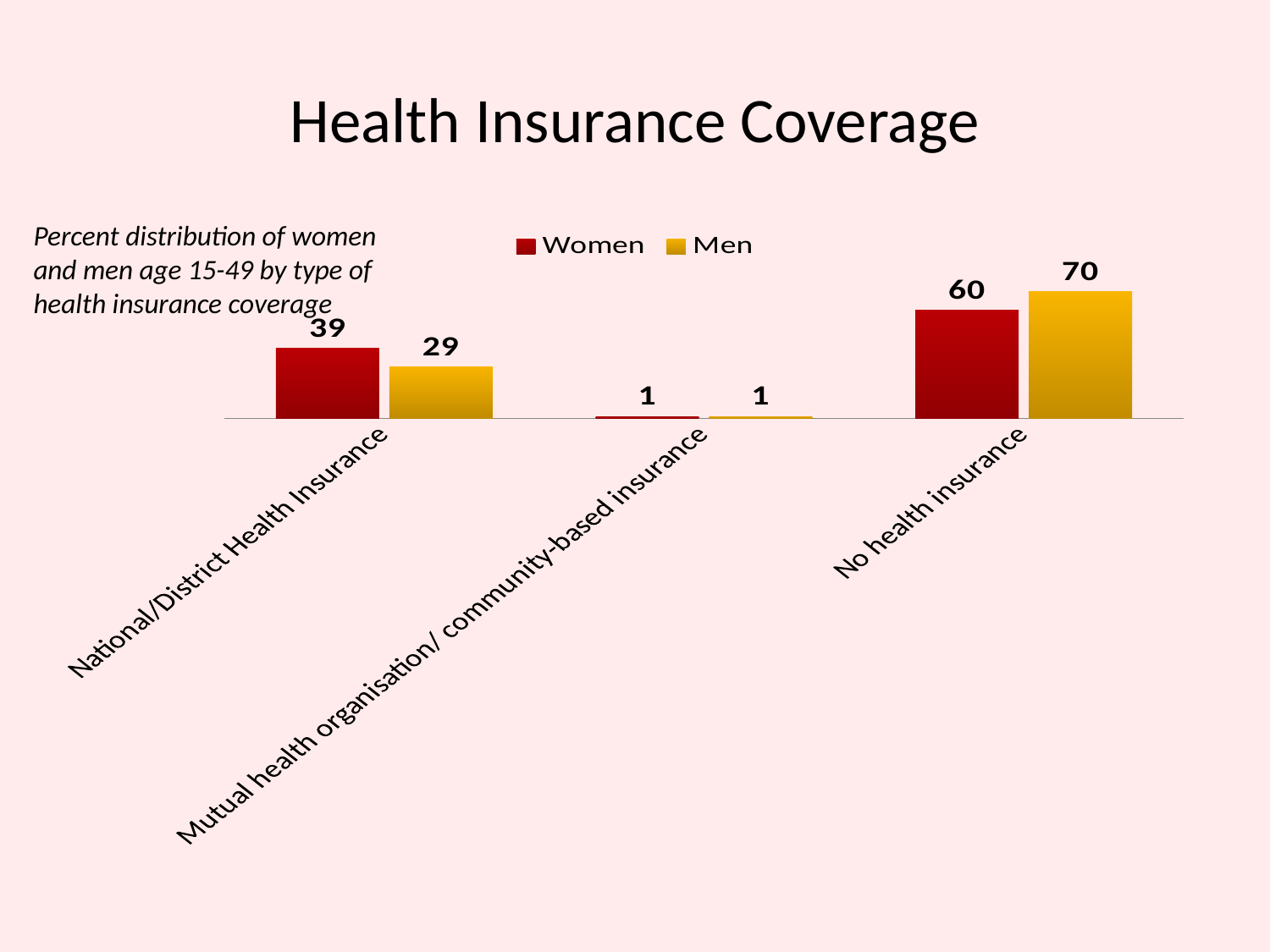

# Health Insurance Coverage
Percent distribution of women and men age 15-49 by type of health insurance coverage

### Chart

| Category | Women | Men |
|---|---|---|
| National/District Health Insurance | 38.80000000000001 | 28.6 |
| Mutual health organisation/ community-based insurance | 1.1 | 1.1 |
| No health insurance | 60.1 | 70.3 |